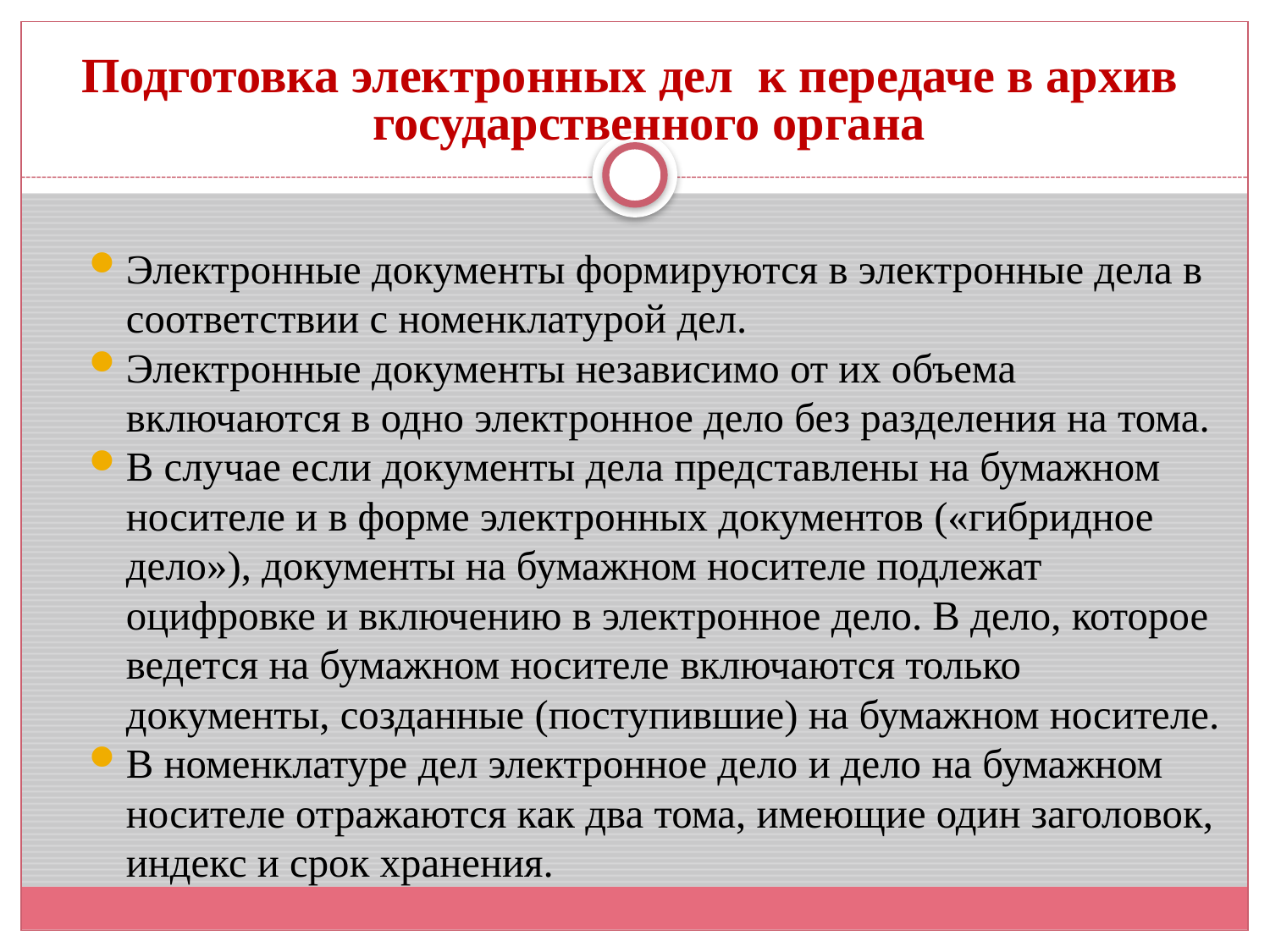

# Подготовка электронных дел  к передаче в архив государственного органа
Электронные документы формируются в электронные дела в соответствии с номенклатурой дел.
Электронные документы независимо от их объема включаются в одно электронное дело без разделения на тома.
В случае если документы дела представлены на бумажном носителе и в форме электронных документов («гибридное дело»), документы на бумажном носителе подлежат оцифровке и включению в электронное дело. В дело, которое ведется на бумажном носителе включаются только документы, созданные (поступившие) на бумажном носителе.
В номенклатуре дел электронное дело и дело на бумажном носителе отражаются как два тома, имеющие один заголовок, индекс и срок хранения.